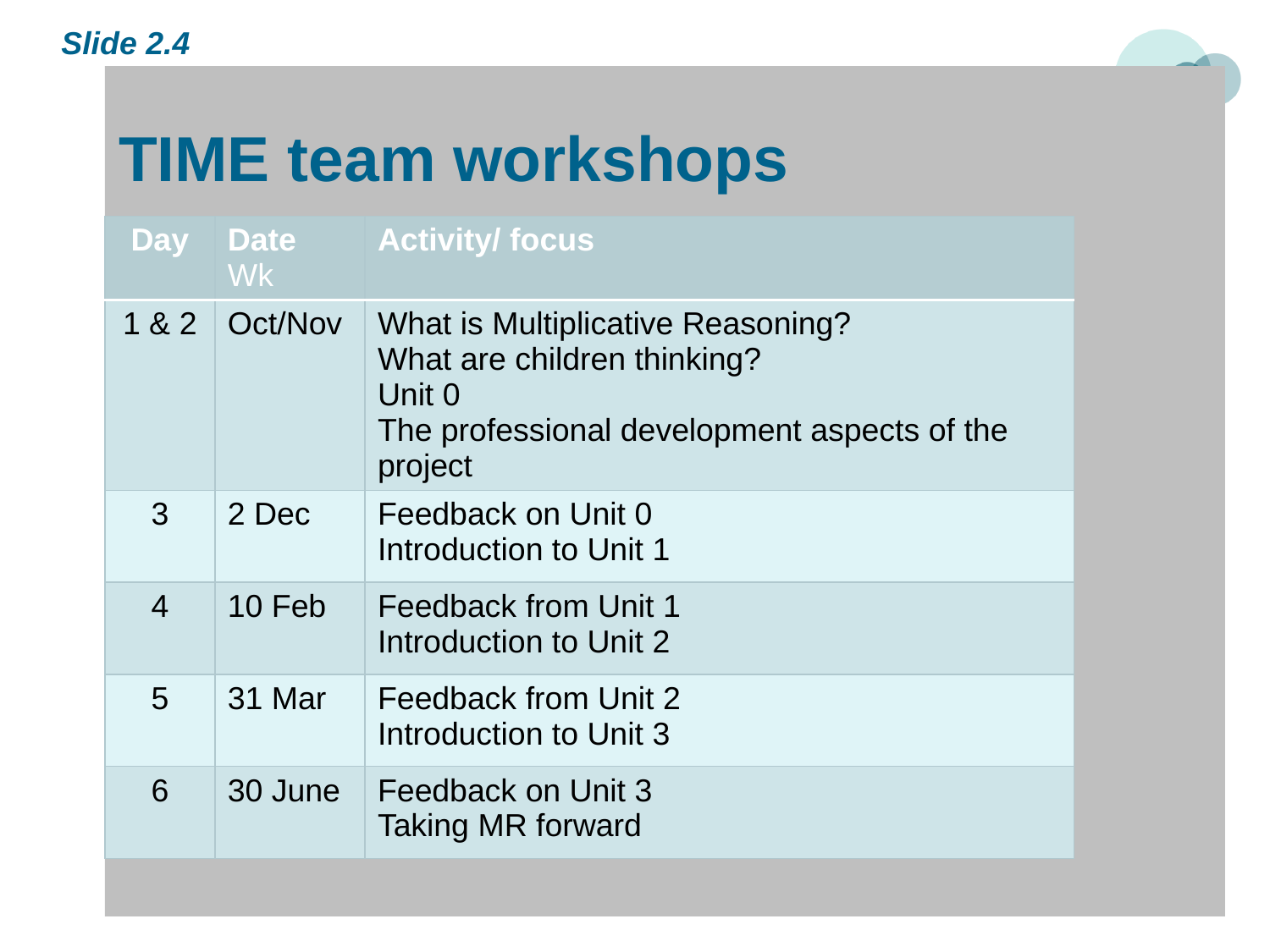

Slide 2.4
# TIME team workshops

| Day | Date Wk | Activity/ focus |
| --- | --- | --- |
| 1 & 2 | Oct/Nov | What is Multiplicative Reasoning? What are children thinking? Unit 0 The professional development aspects of the project |
| 3 | 2 Dec | Feedback on Unit 0 Introduction to Unit 1 |
| 4 | 10 Feb | Feedback from Unit 1 Introduction to Unit 2 |
| 5 | 31 Mar | Feedback from Unit 2 Introduction to Unit 3 |
| 6 | 30 June | Feedback on Unit 3 Taking MR forward |